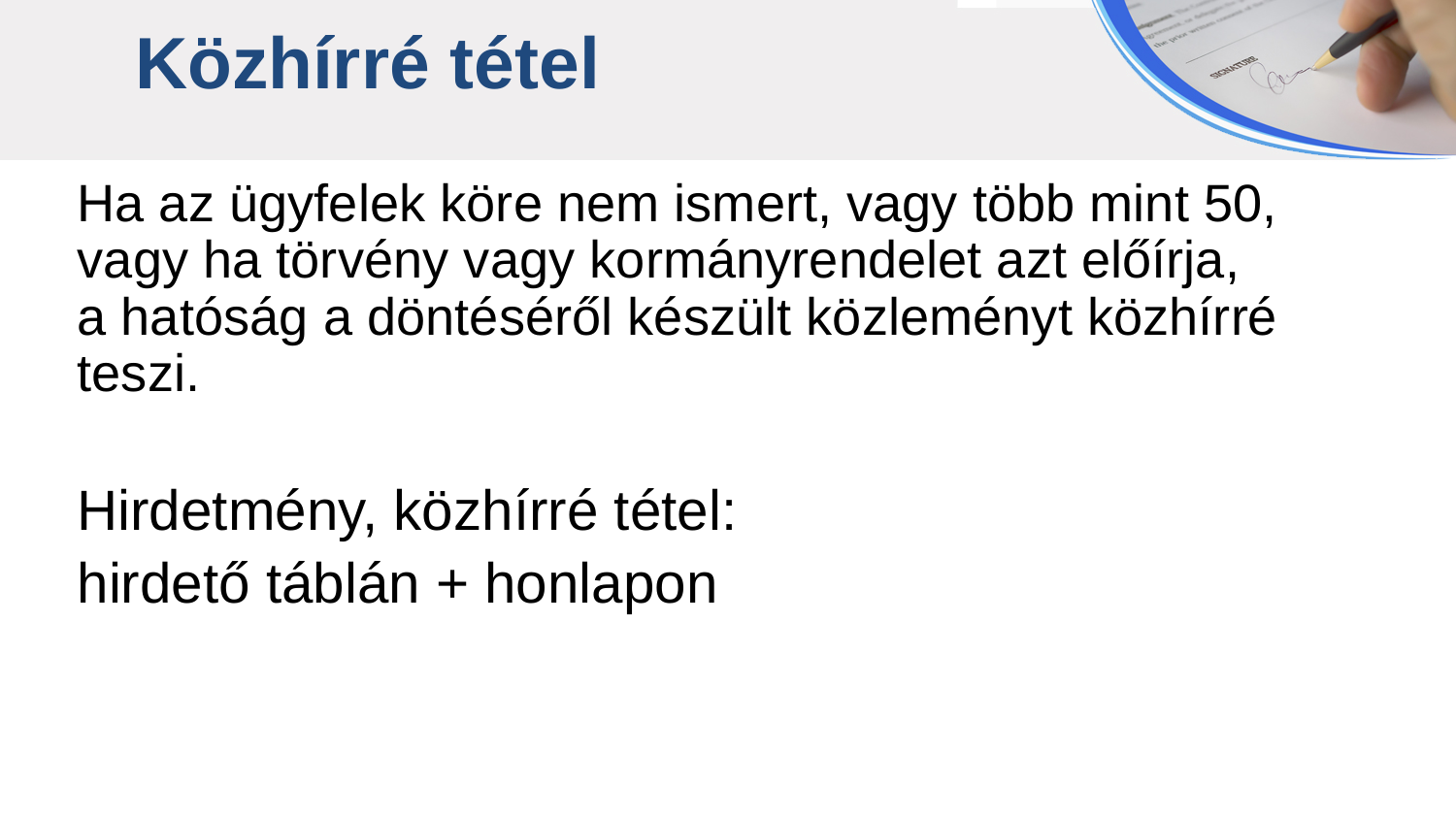

Közhírré tétel

Ha az ügyfelek köre nem ismert, vagy több mint 50, vagy ha törvény vagy kormányrendelet azt előírja,
a hatóság a döntéséről készült közleményt közhírré teszi.

Hirdetmény, közhírré tétel:
hirdető táblán + honlapon